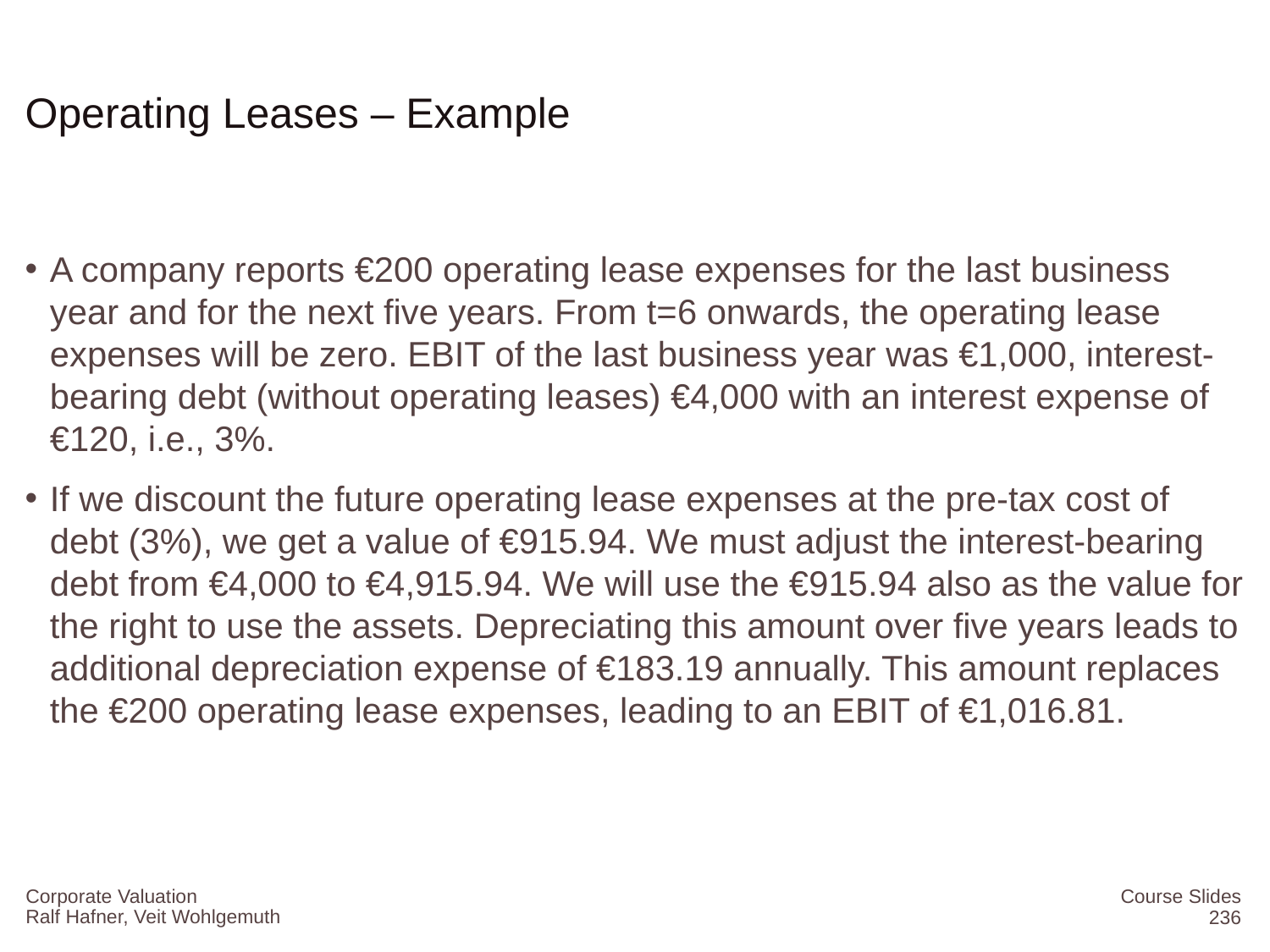

# Operating Leases – Example
A company reports €200 operating lease expenses for the last business year and for the next five years. From t=6 onwards, the operating lease expenses will be zero. EBIT of the last business year was €1,000, interest-bearing debt (without operating leases) €4,000 with an interest expense of €120, i.e., 3%.
If we discount the future operating lease expenses at the pre-tax cost of debt (3%), we get a value of €915.94. We must adjust the interest-bearing debt from €4,000 to €4,915.94. We will use the €915.94 also as the value for the right to use the assets. Depreciating this amount over five years leads to additional depreciation expense of €183.19 annually. This amount replaces the €200 operating lease expenses, leading to an EBIT of €1,016.81.
Corporate Valuation
Course Slides
236